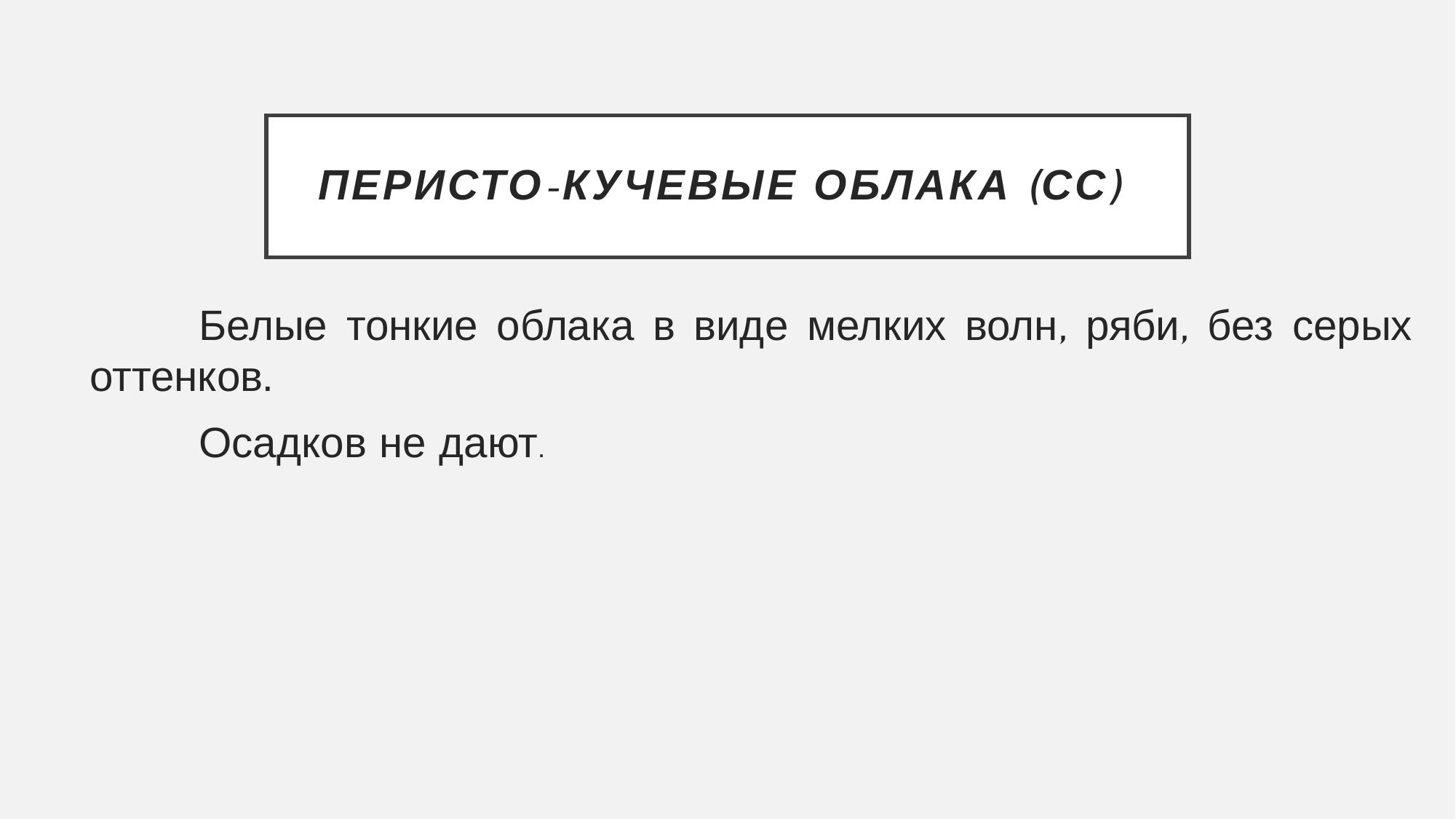

# перисто-кучевые облака (Сс)
	Белые тонкие облака в виде мелких волн, ряби, без серых оттенков.
	Осадков не дают.